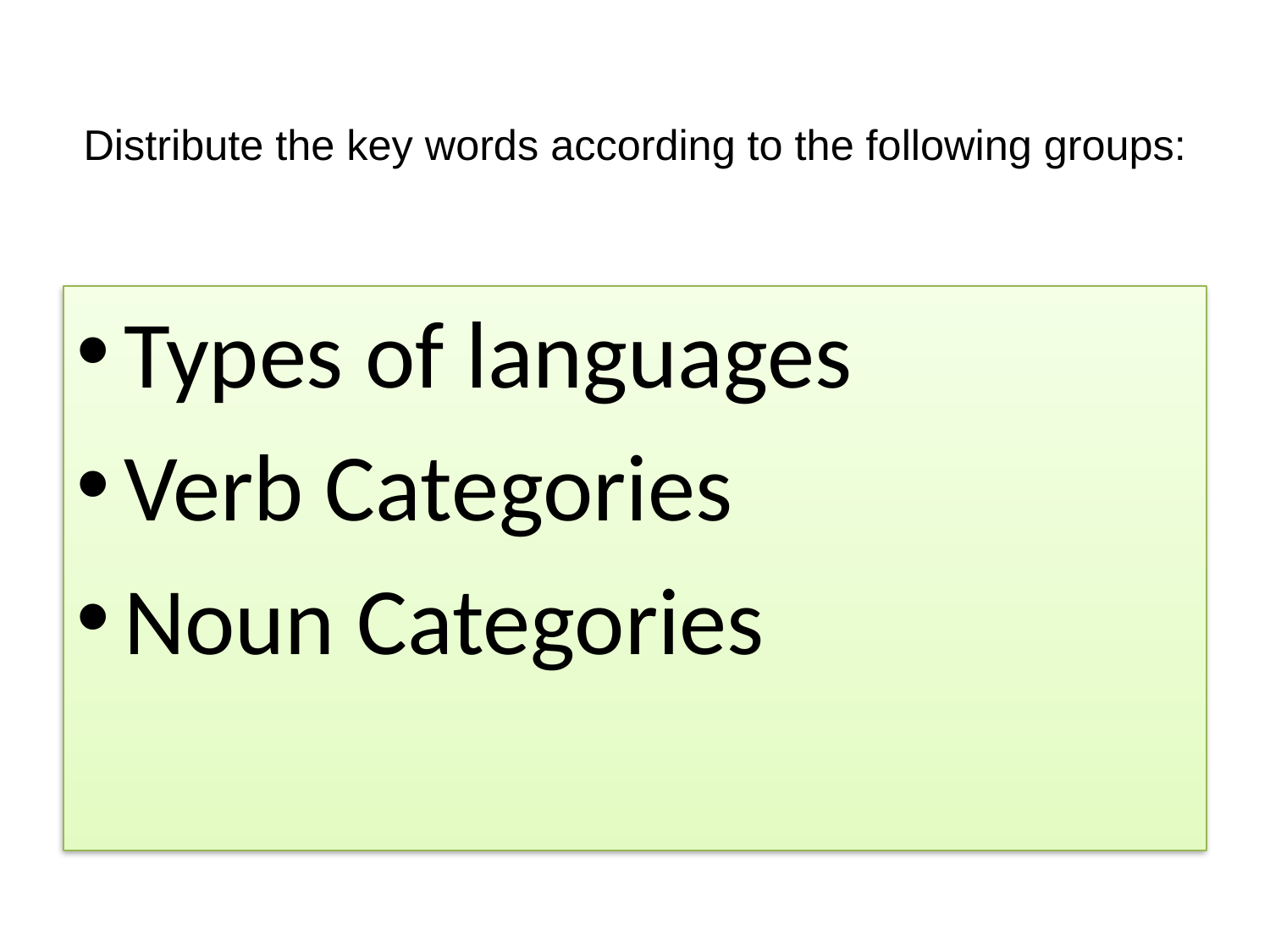

# Distribute the key words according to the following groups:
Types of languages
Verb Categories
Noun Categories